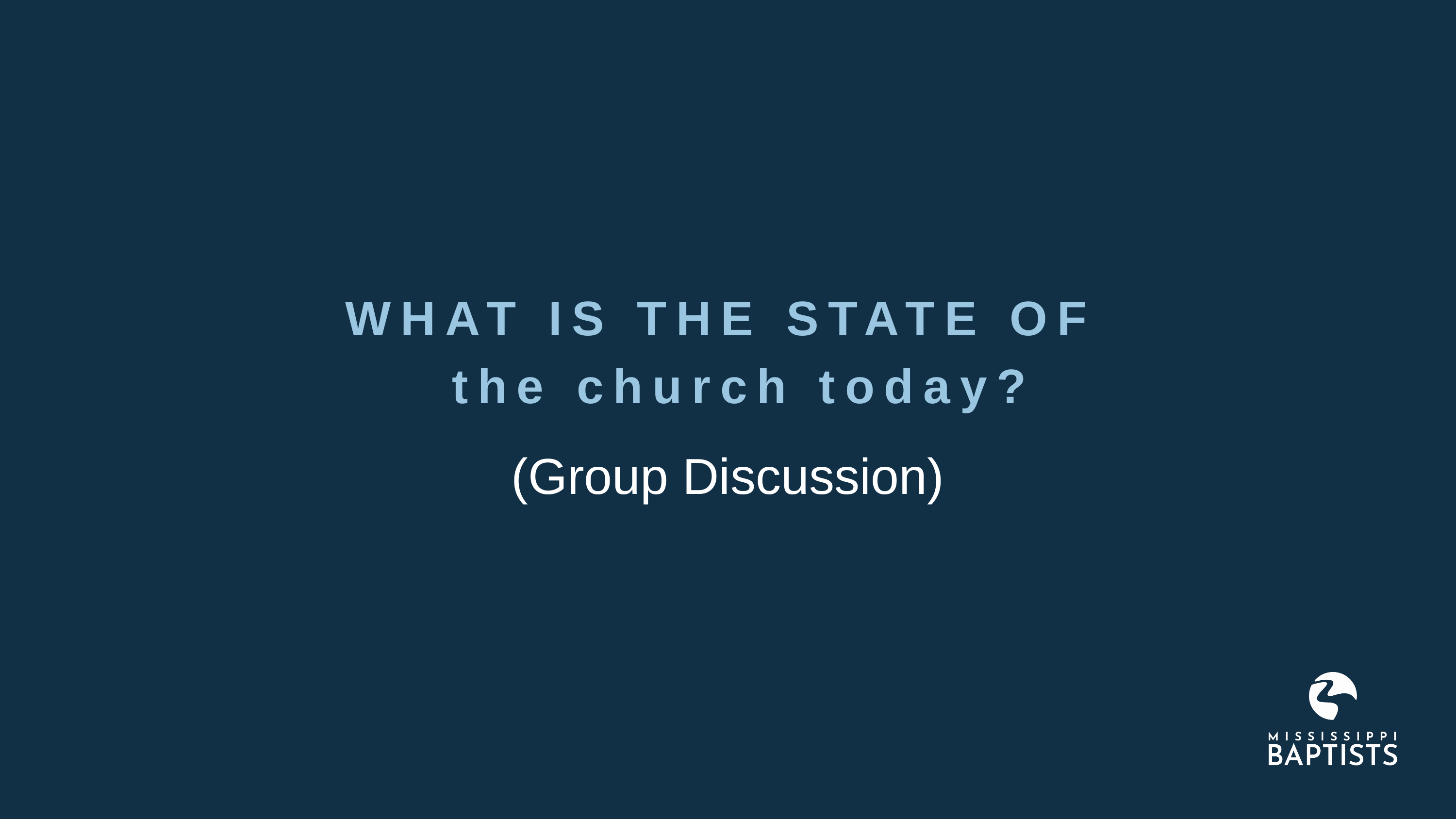

WHAT IS THE STATE OF
 the church today?
(Group Discussion)